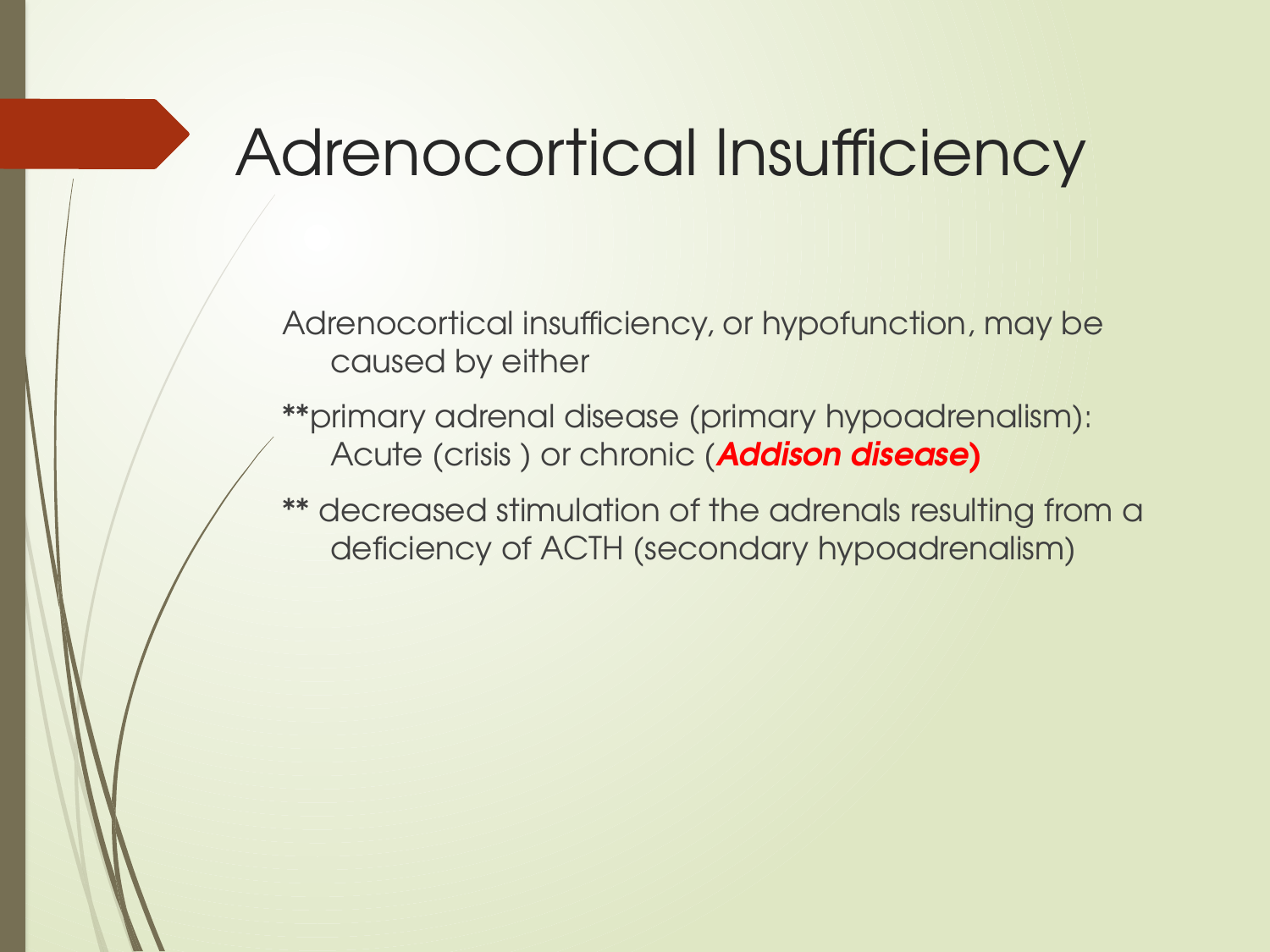

# Adrenocortical Insufficiency
Adrenocortical insufficiency, or hypofunction, may be caused by either
**primary adrenal disease (primary hypoadrenalism): Acute (crisis ) or chronic (Addison disease)
** decreased stimulation of the adrenals resulting from a deficiency of ACTH (secondary hypoadrenalism)